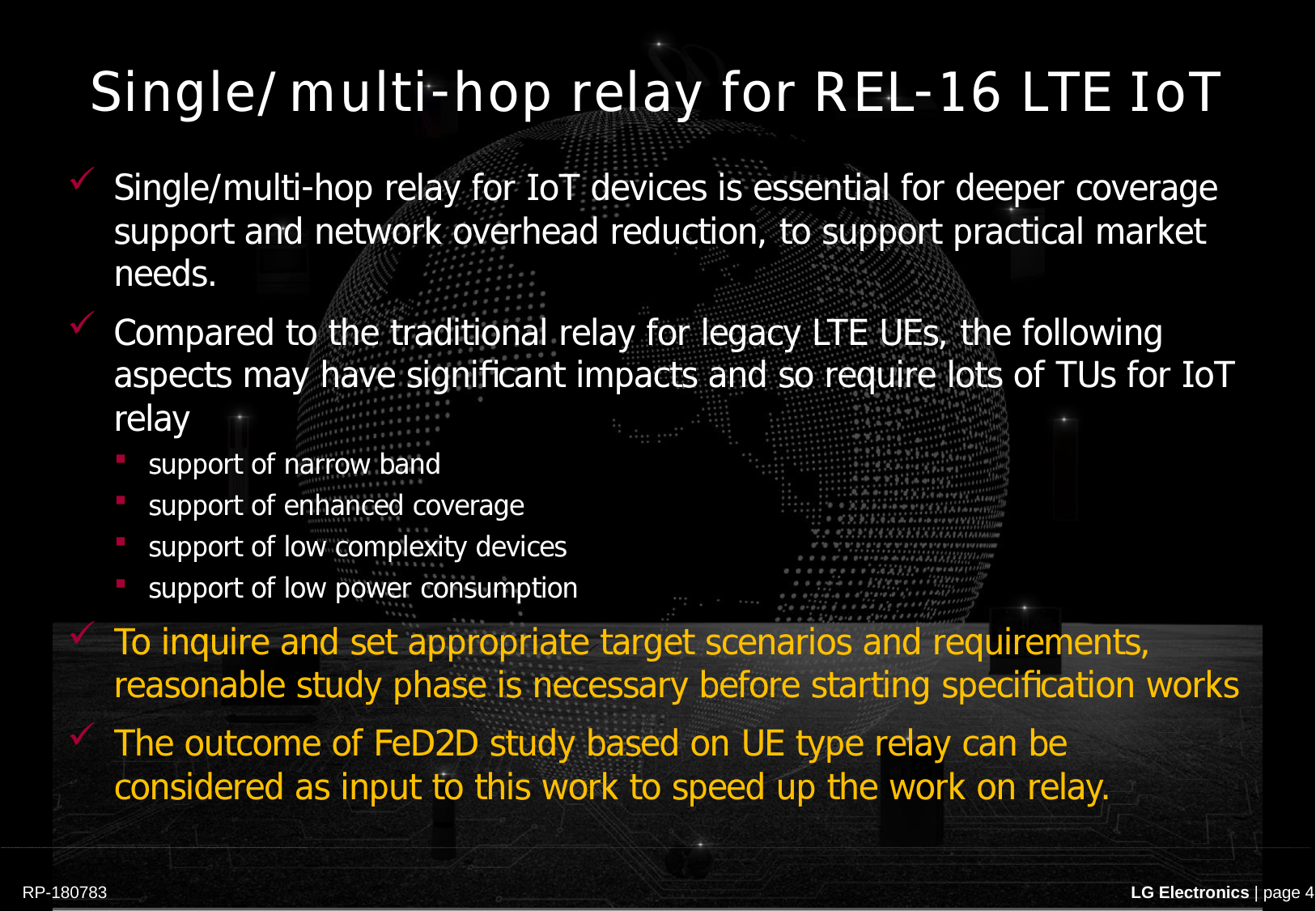

# Single/multi-hop relay for REL-16 LTE IoT
Single/multi-hop relay for IoT devices is essential for deeper coverage support and network overhead reduction, to support practical market needs.
Compared to the traditional relay for legacy LTE UEs, the following aspects may have significant impacts and so require lots of TUs for IoT relay
support of narrow band
support of enhanced coverage
support of low complexity devices
support of low power consumption
To inquire and set appropriate target scenarios and requirements, reasonable study phase is necessary before starting specification works
The outcome of FeD2D study based on UE type relay can be considered as input to this work to speed up the work on relay.